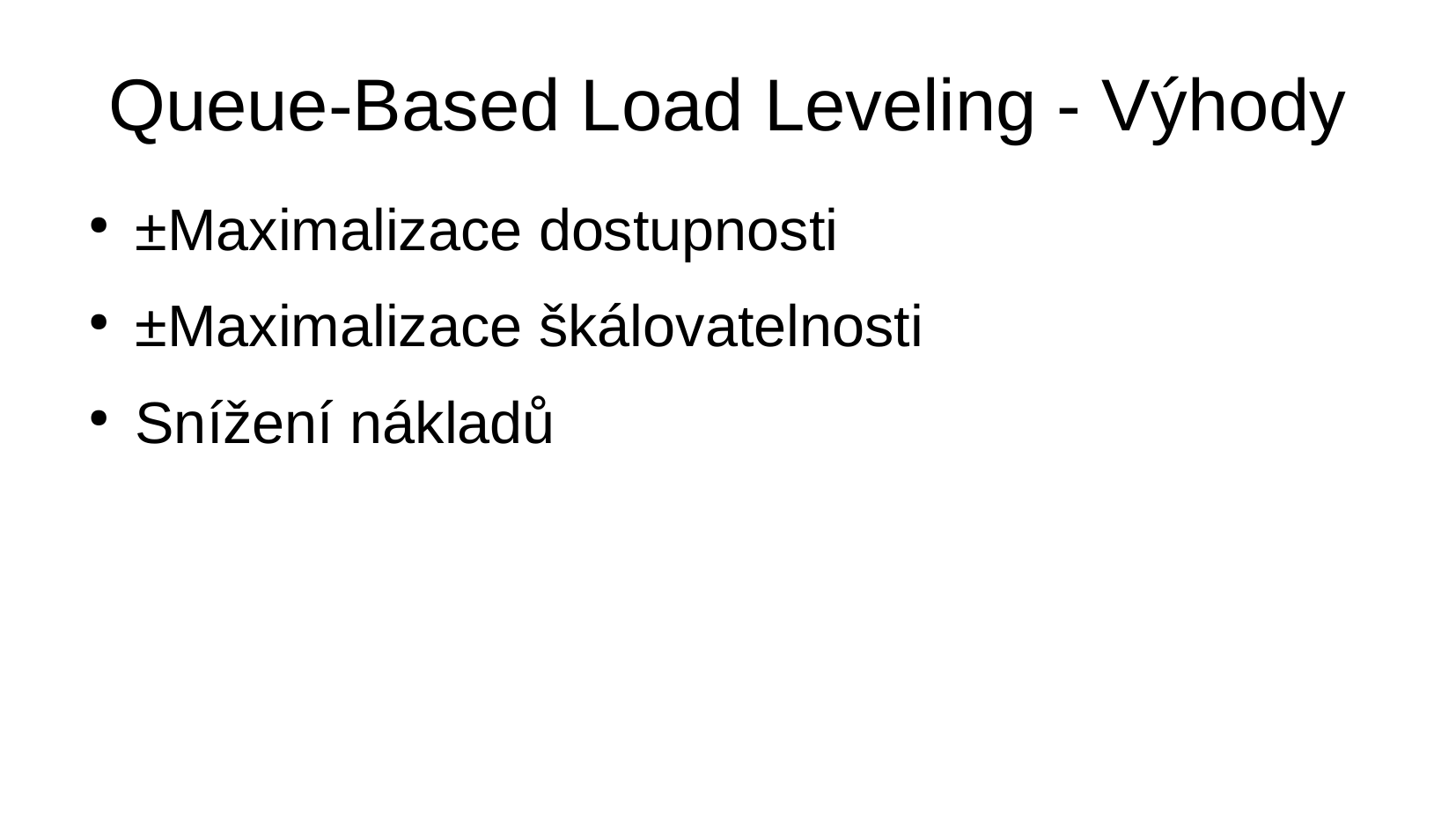

Queue-Based Load Leveling - Výhody
±Maximalizace dostupnosti
±Maximalizace škálovatelnosti
Snížení nákladů